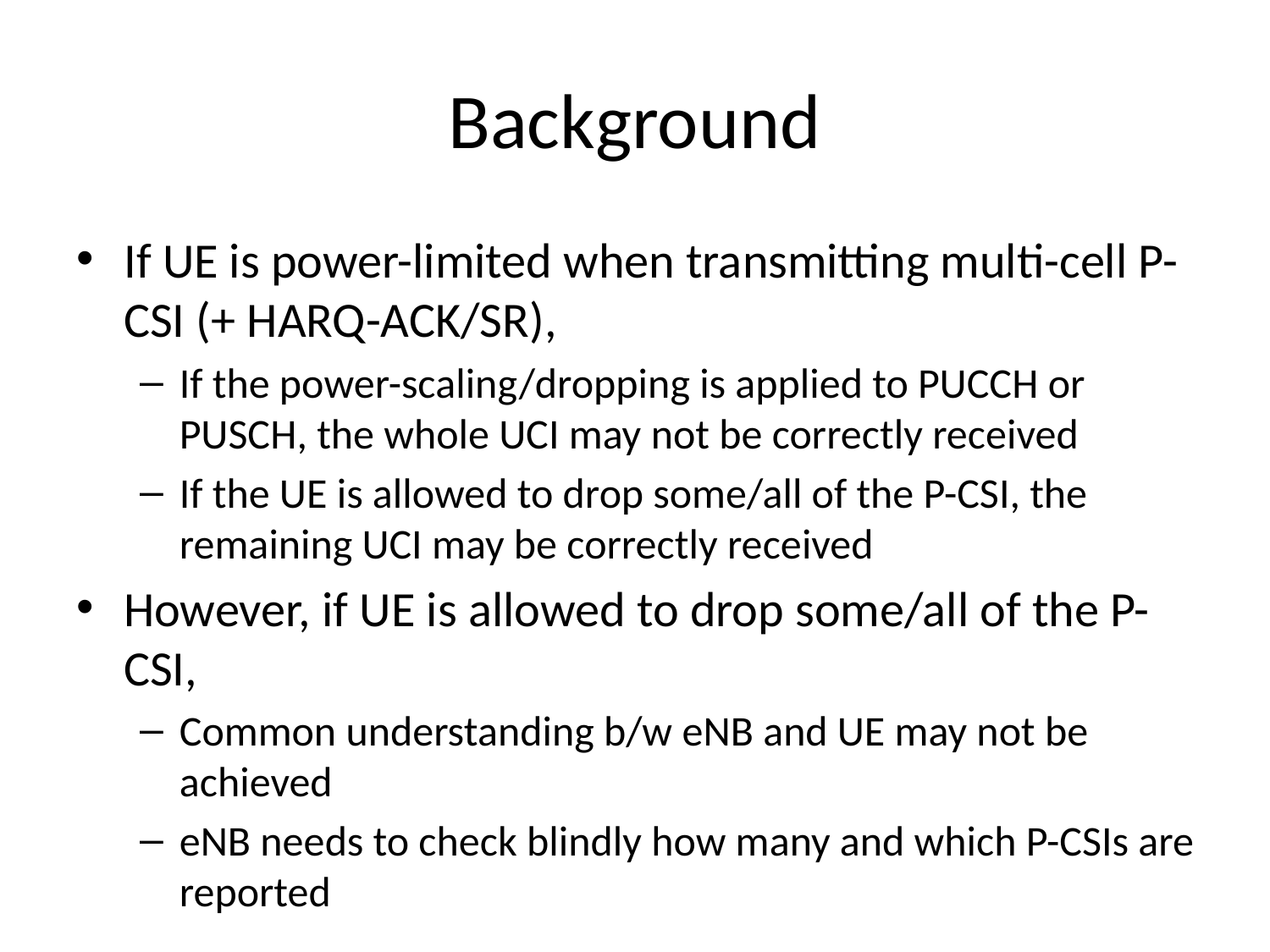

# Background
If UE is power-limited when transmitting multi-cell P-CSI (+ HARQ-ACK/SR),
If the power-scaling/dropping is applied to PUCCH or PUSCH, the whole UCI may not be correctly received
If the UE is allowed to drop some/all of the P-CSI, the remaining UCI may be correctly received
However, if UE is allowed to drop some/all of the P-CSI,
Common understanding b/w eNB and UE may not be achieved
eNB needs to check blindly how many and which P-CSIs are reported